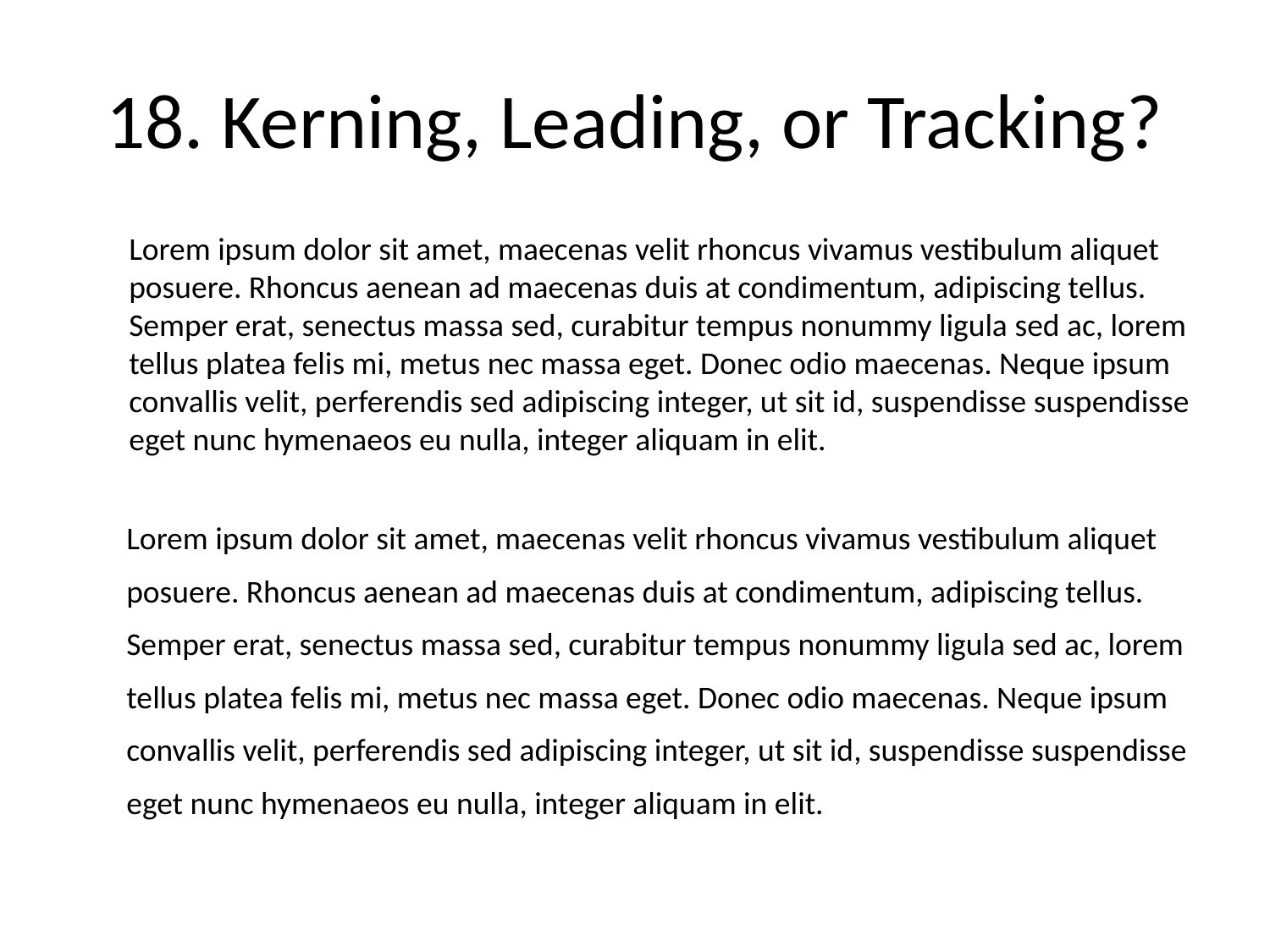

# 18. Kerning, Leading, or Tracking?
Lorem ipsum dolor sit amet, maecenas velit rhoncus vivamus vestibulum aliquet posuere. Rhoncus aenean ad maecenas duis at condimentum, adipiscing tellus. Semper erat, senectus massa sed, curabitur tempus nonummy ligula sed ac, lorem tellus platea felis mi, metus nec massa eget. Donec odio maecenas. Neque ipsum convallis velit, perferendis sed adipiscing integer, ut sit id, suspendisse suspendisse eget nunc hymenaeos eu nulla, integer aliquam in elit.
Lorem ipsum dolor sit amet, maecenas velit rhoncus vivamus vestibulum aliquet posuere. Rhoncus aenean ad maecenas duis at condimentum, adipiscing tellus. Semper erat, senectus massa sed, curabitur tempus nonummy ligula sed ac, lorem tellus platea felis mi, metus nec massa eget. Donec odio maecenas. Neque ipsum convallis velit, perferendis sed adipiscing integer, ut sit id, suspendisse suspendisse eget nunc hymenaeos eu nulla, integer aliquam in elit.